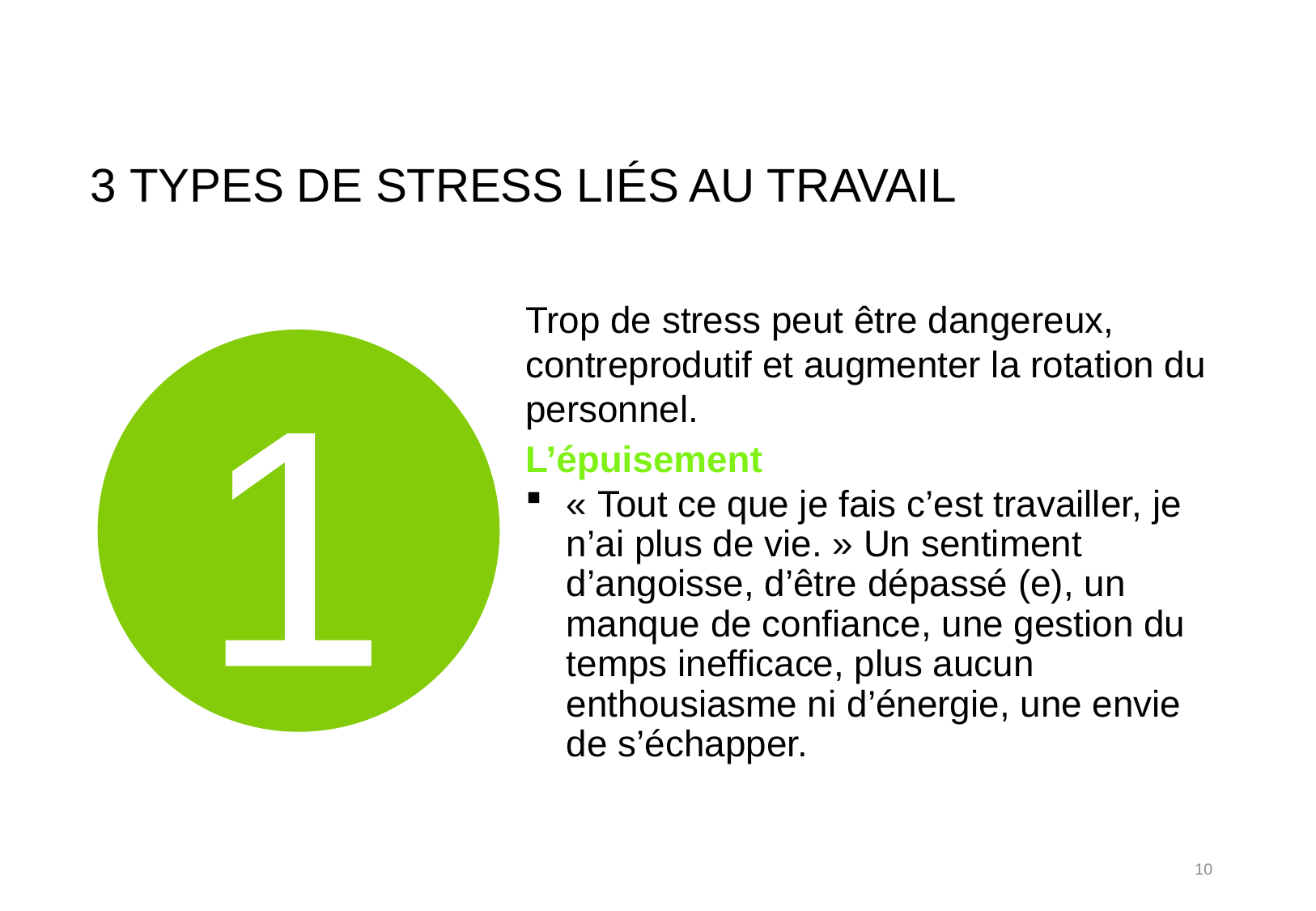

# 3 types de stress liés au travail
1
Trop de stress peut être dangereux, contreprodutif et augmenter la rotation du personnel.
L’épuisement
« Tout ce que je fais c’est travailler, je n’ai plus de vie. » Un sentiment d’angoisse, d’être dépassé (e), un manque de confiance, une gestion du temps inefficace, plus aucun enthousiasme ni d’énergie, une envie de s’échapper.

10